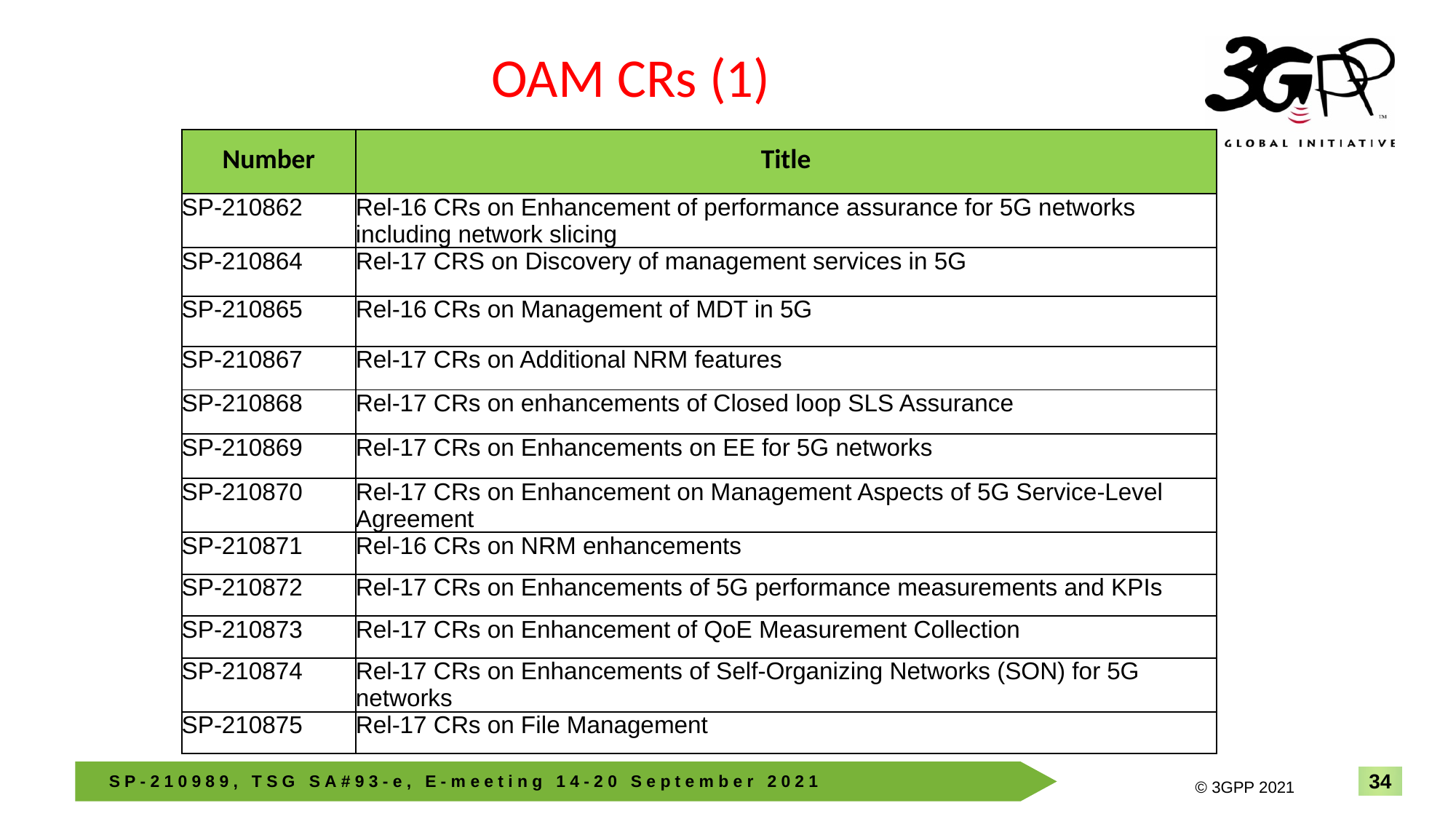

# OAM CRs (1)
| Number | Title |
| --- | --- |
| SP-210862 | Rel-16 CRs on Enhancement of performance assurance for 5G networks including network slicing |
| SP-210864 | Rel-17 CRS on Discovery of management services in 5G |
| SP-210865 | Rel-16 CRs on Management of MDT in 5G |
| SP-210867 | Rel-17 CRs on Additional NRM features |
| SP-210868 | Rel-17 CRs on enhancements of Closed loop SLS Assurance |
| SP-210869 | Rel-17 CRs on Enhancements on EE for 5G networks |
| SP-210870 | Rel-17 CRs on Enhancement on Management Aspects of 5G Service-Level Agreement |
| SP-210871 | Rel-16 CRs on NRM enhancements |
| SP-210872 | Rel-17 CRs on Enhancements of 5G performance measurements and KPIs |
| SP-210873 | Rel-17 CRs on Enhancement of QoE Measurement Collection |
| SP-210874 | Rel-17 CRs on Enhancements of Self-Organizing Networks (SON) for 5G networks |
| SP-210875 | Rel-17 CRs on File Management |